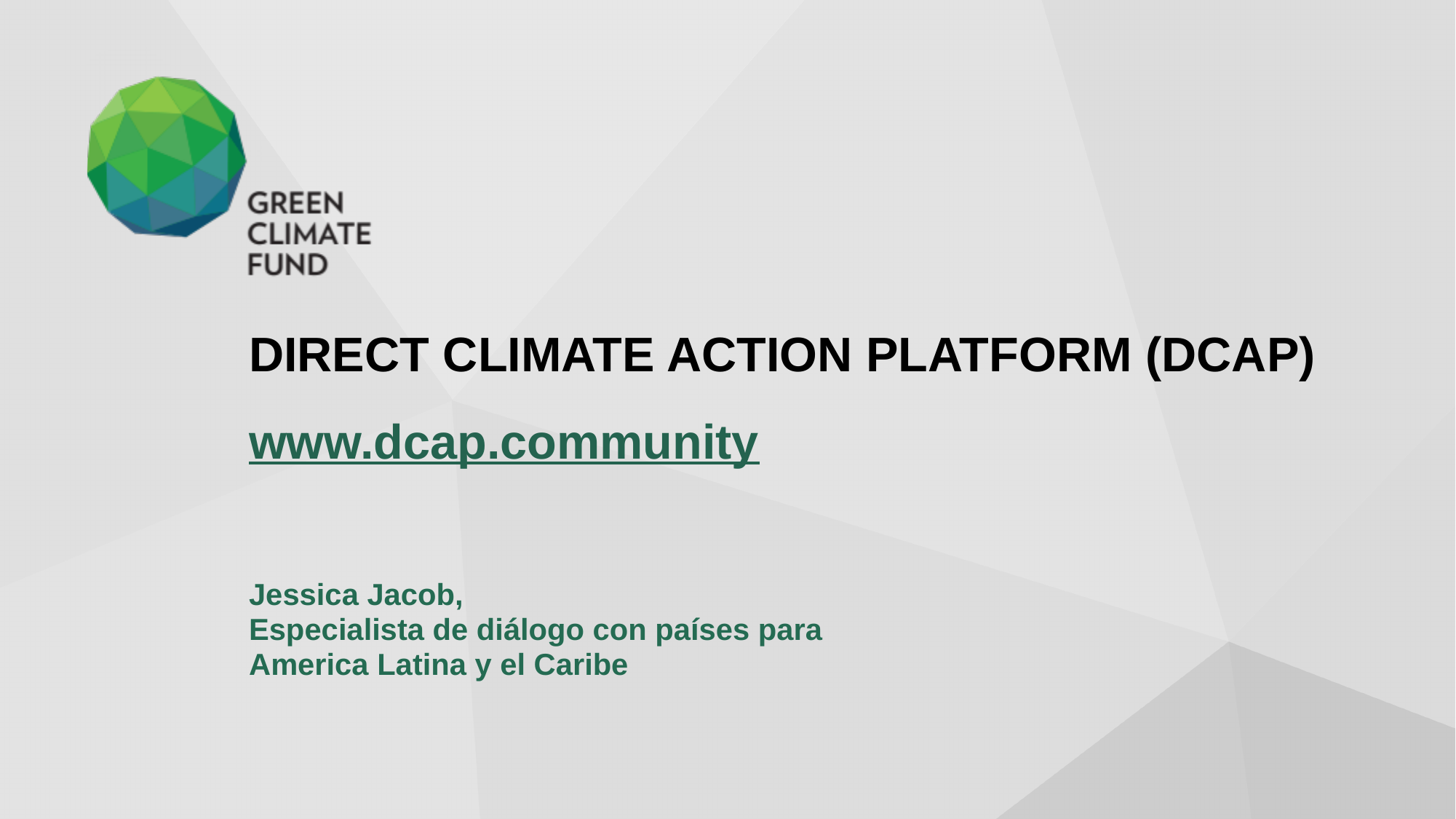

# DIRECT CLIMATE ACTION PLATFORM (DCAP) www.dcap.community
Jessica Jacob,
Especialista de diálogo con países para
America Latina y el Caribe